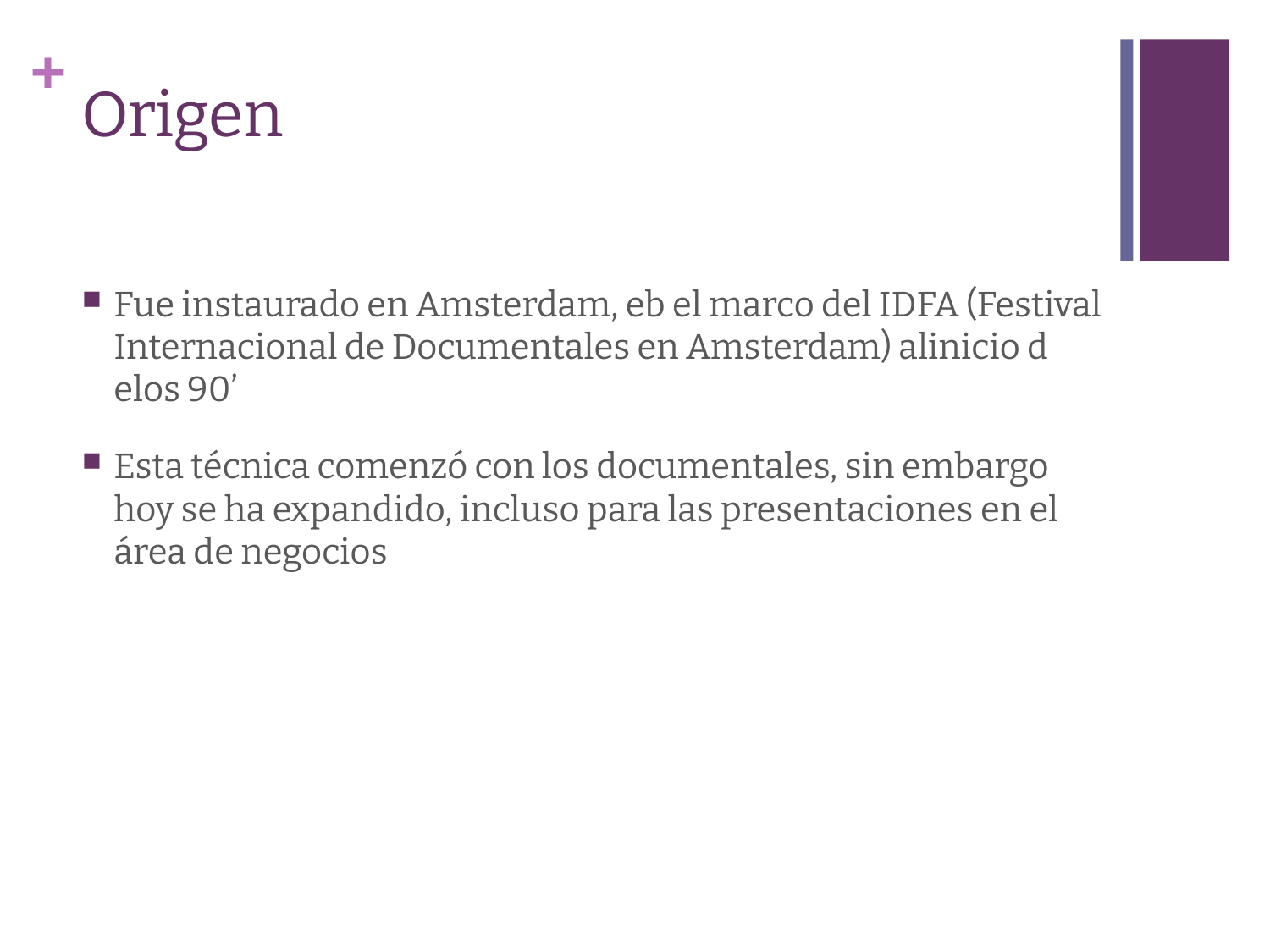

# Origen
Fue instaurado en Amsterdam, eb el marco del IDFA (Festival Internacional de Documentales en Amsterdam) alinicio d elos 90’
Esta técnica comenzó con los documentales, sin embargo hoy se ha expandido, incluso para las presentaciones en el área de negocios